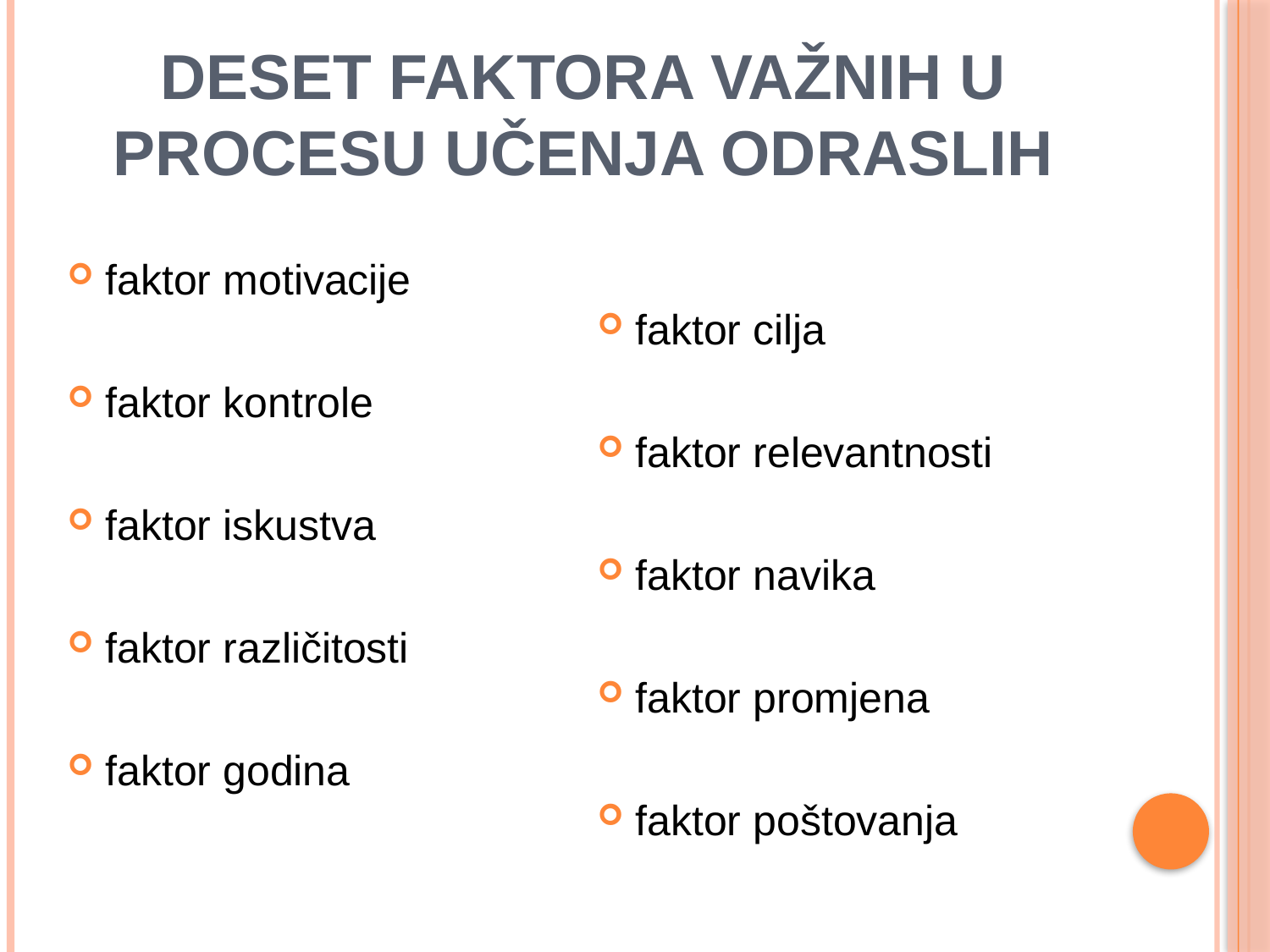

# Deset faktora važnih u procesu učenja odraslih
faktor motivacije

faktor kontrole

faktor iskustva

faktor različitosti

faktor godina

faktor cilja

faktor relevantnosti

faktor navika

faktor promjena

faktor poštovanja